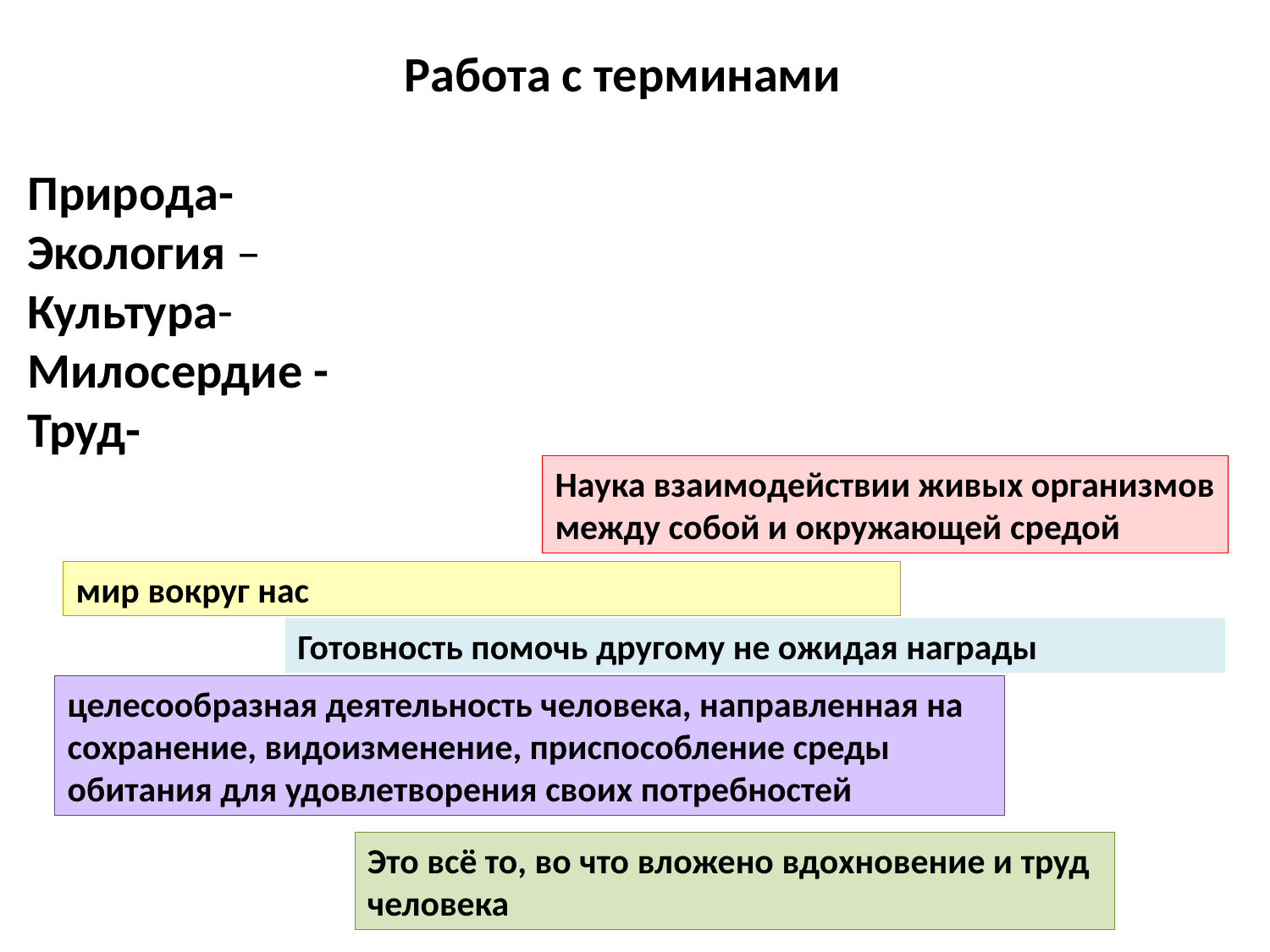

Работа с терминами

Природа-
Экология –
Культура-
Милосердие -
Труд-

Наука взаимодействии живых организмов
между собой и окружающей средой
мир вокруг нас
Готовность помочь другому не ожидая награды
целесообразная деятельность человека, направленная на сохранение, видоизменение, приспособление среды обитания для удовлетворения своих потребностей
Это всё то, во что вложено вдохновение и труд человека